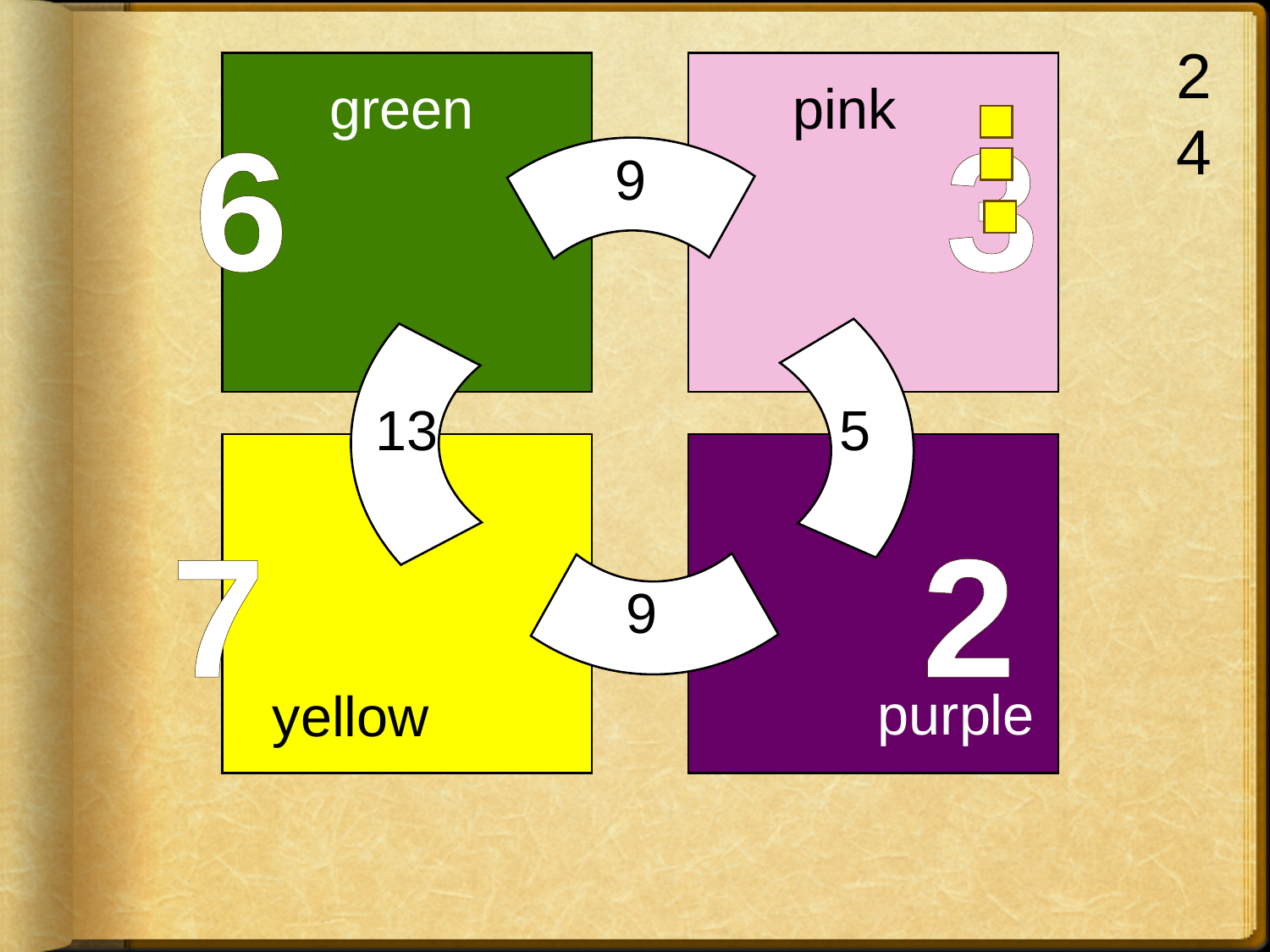

24

green
pink
6              3

7              2

 9

 9

 13

   5

purple
yellow